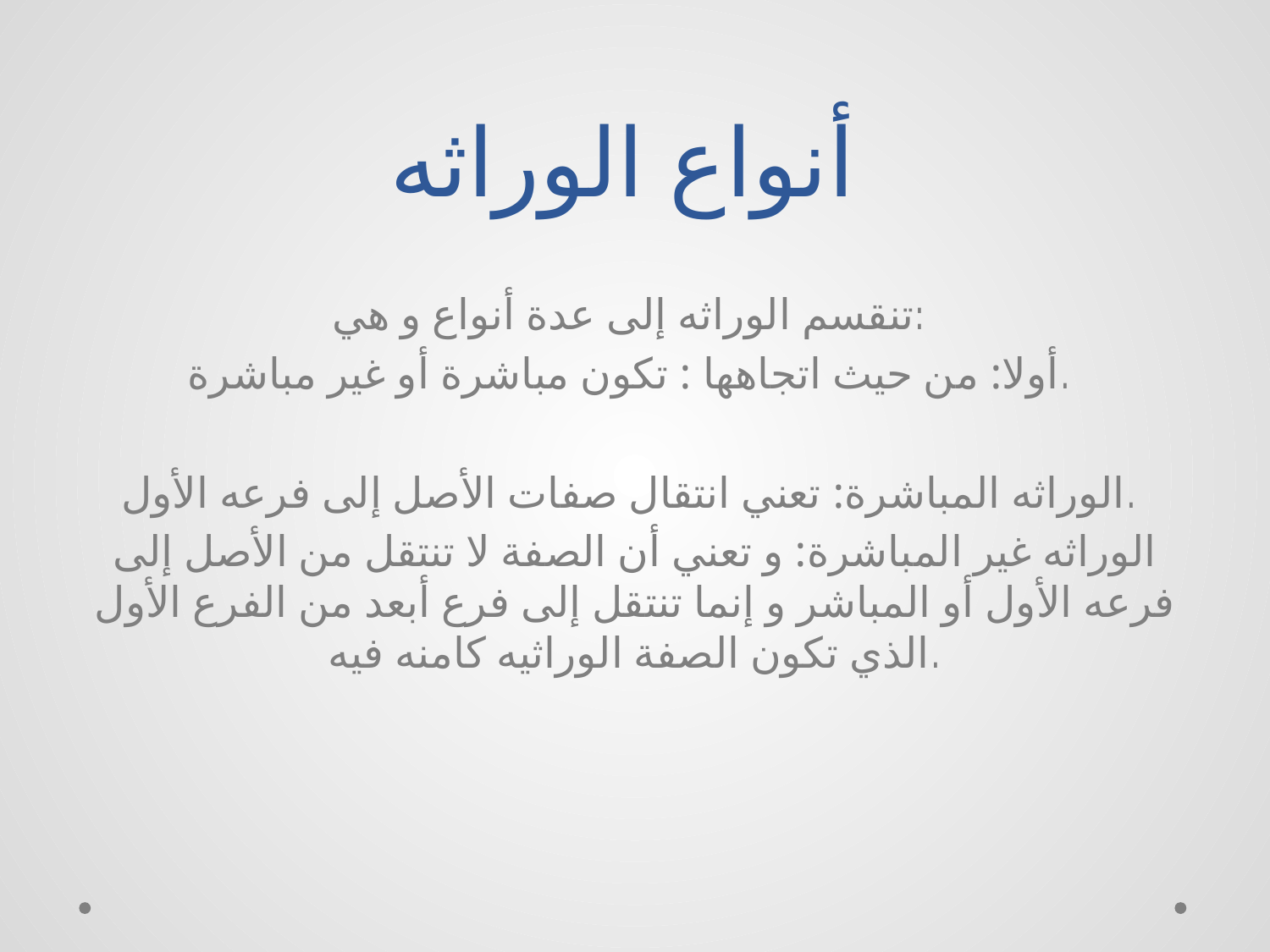

# أنواع الوراثه

تنقسم الوراثه إلى عدة أنواع و هي:
أولا: من حيث اتجاهها : تكون مباشرة أو غير مباشرة.

الوراثه المباشرة: تعني انتقال صفات الأصل إلى فرعه الأول.
الوراثه غير المباشرة: و تعني أن الصفة لا تنتقل من الأصل إلى فرعه الأول أو المباشر و إنما تنتقل إلى فرع أبعد من الفرع الأول الذي تكون الصفة الوراثيه كامنه فيه.